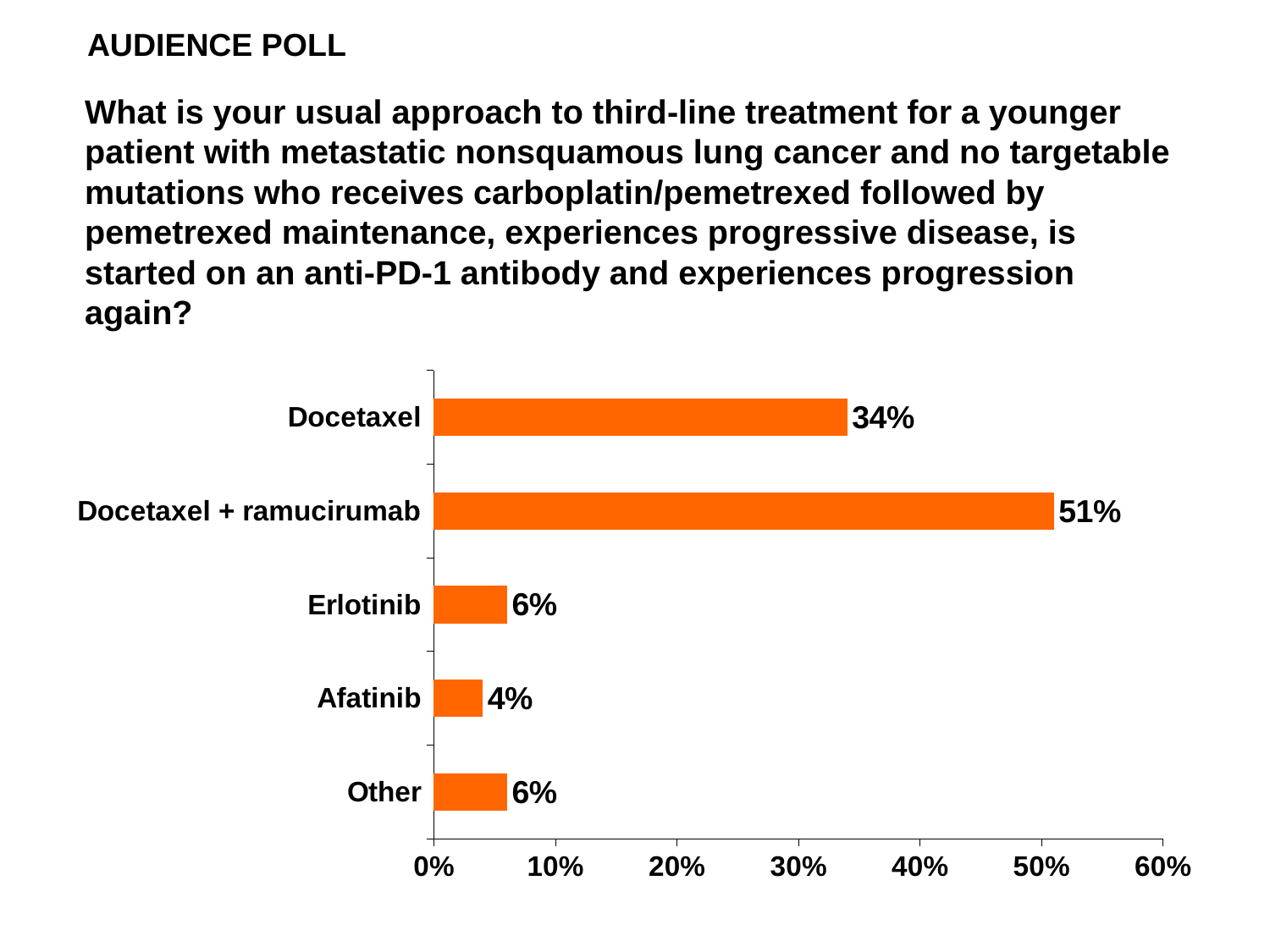

AUDIENCE POLL
What is your usual approach to third-line treatment for a younger patient with metastatic nonsquamous lung cancer and no targetable mutations who receives carboplatin/pemetrexed followed by pemetrexed maintenance, experiences progressive disease, is started on an anti-PD-1 antibody and experiences progression again?

### Chart

| Category | Series 1 |
|---|---|
| Other | 0.06 |
| Afatinib | 0.04 |
| Erlotinib | 0.06 |
| Docetaxel + ramucirumab | 0.51 |
| Docetaxel | 0.34 |